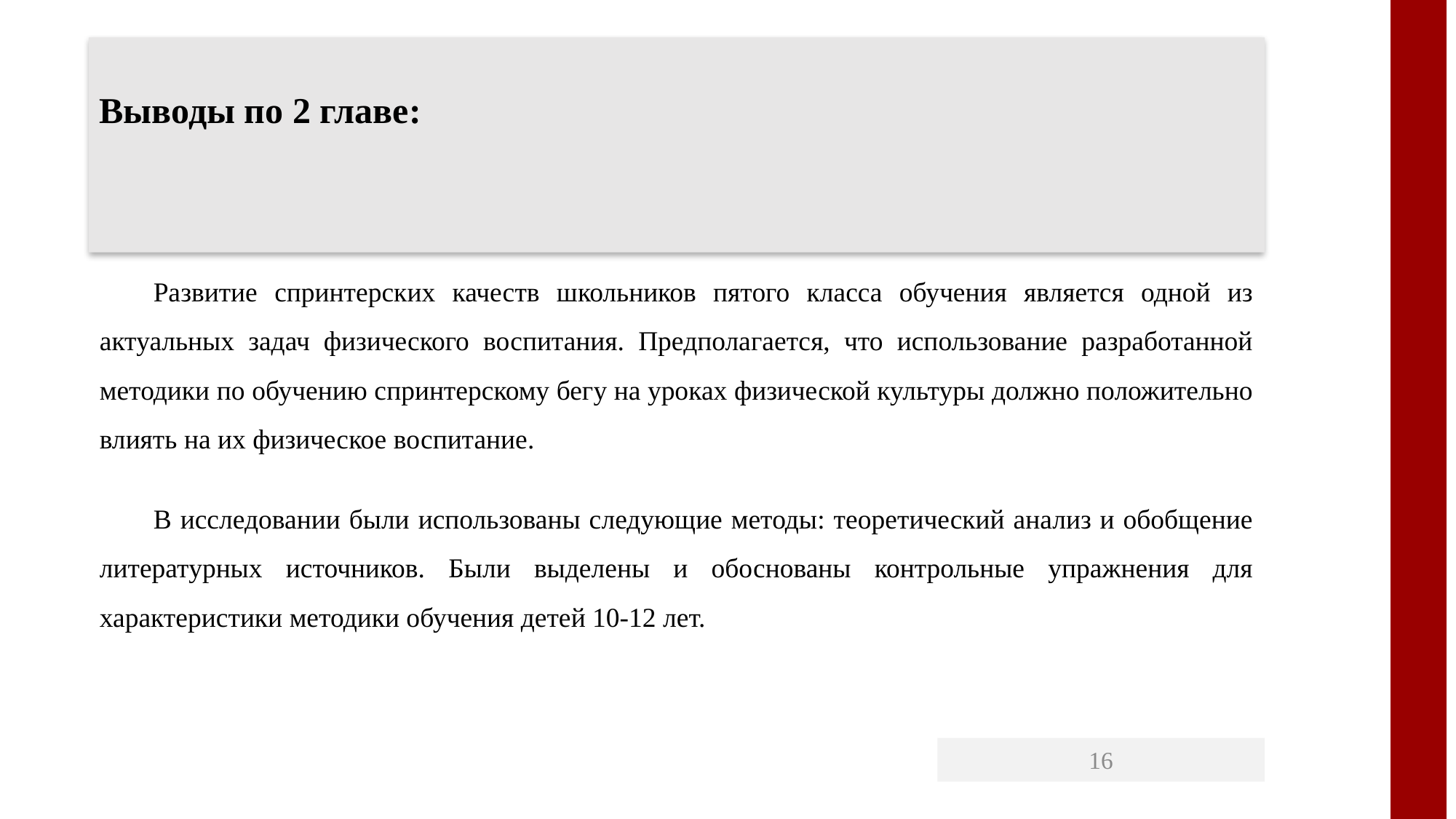

Выводы по 2 главе:

Развитие спринтерских качеств школьников пятого класса обучения является одной из актуальных задач физического воспитания. Предполагается, что использование разработанной методики по обучению спринтерскому бегу на уроках физической культуры должно положительно влиять на их физическое воспитание.
В исследовании были использованы следующие методы: теоретический анализ и обобщение литературных источников. Были выделены и обоснованы контрольные упражнения для характеристики методики обучения детей 10-12 лет.

16